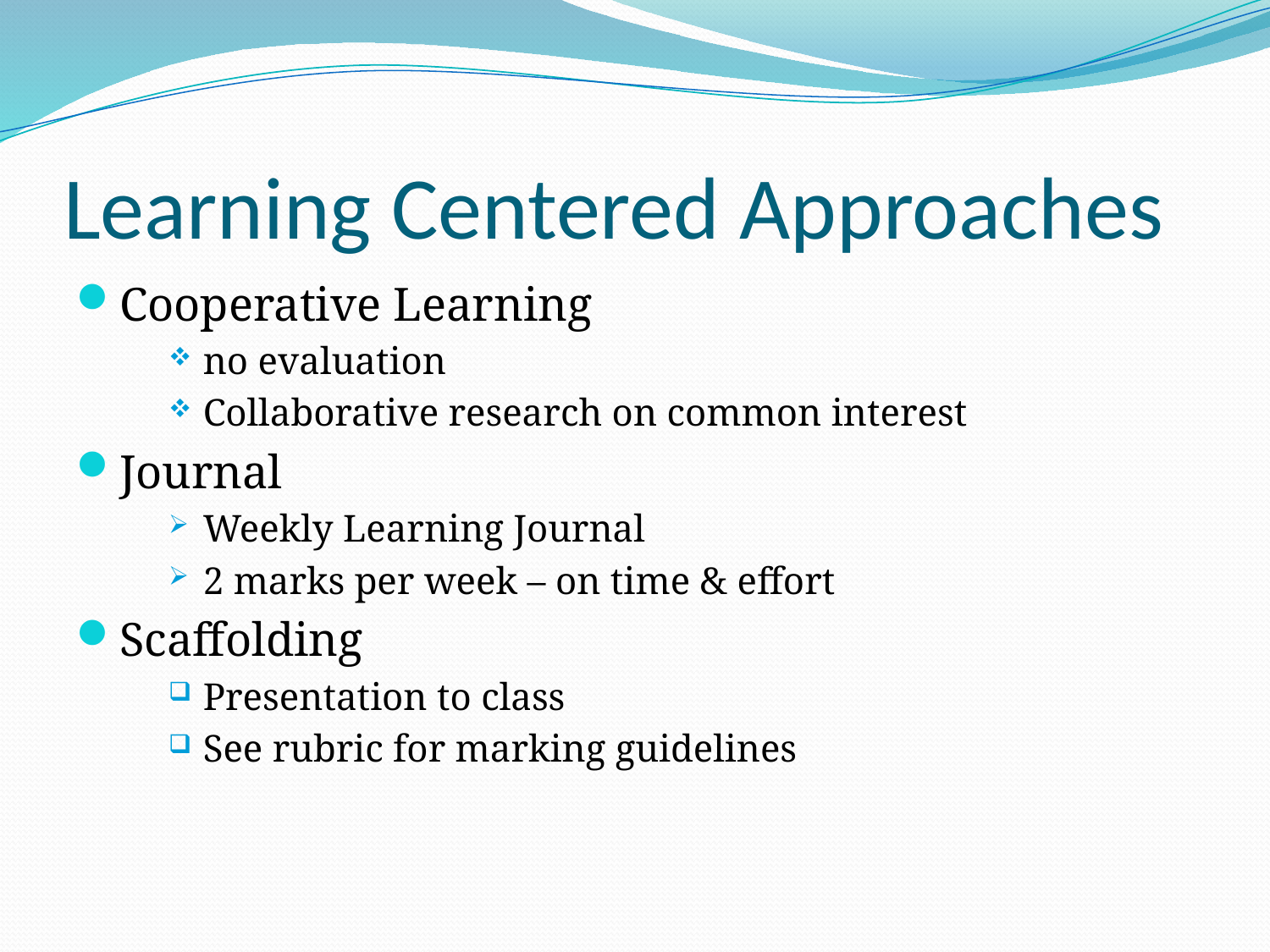

# Learning Centered Approaches
Cooperative Learning
no evaluation
Collaborative research on common interest
Journal
Weekly Learning Journal
2 marks per week – on time & effort
Scaffolding
Presentation to class
See rubric for marking guidelines